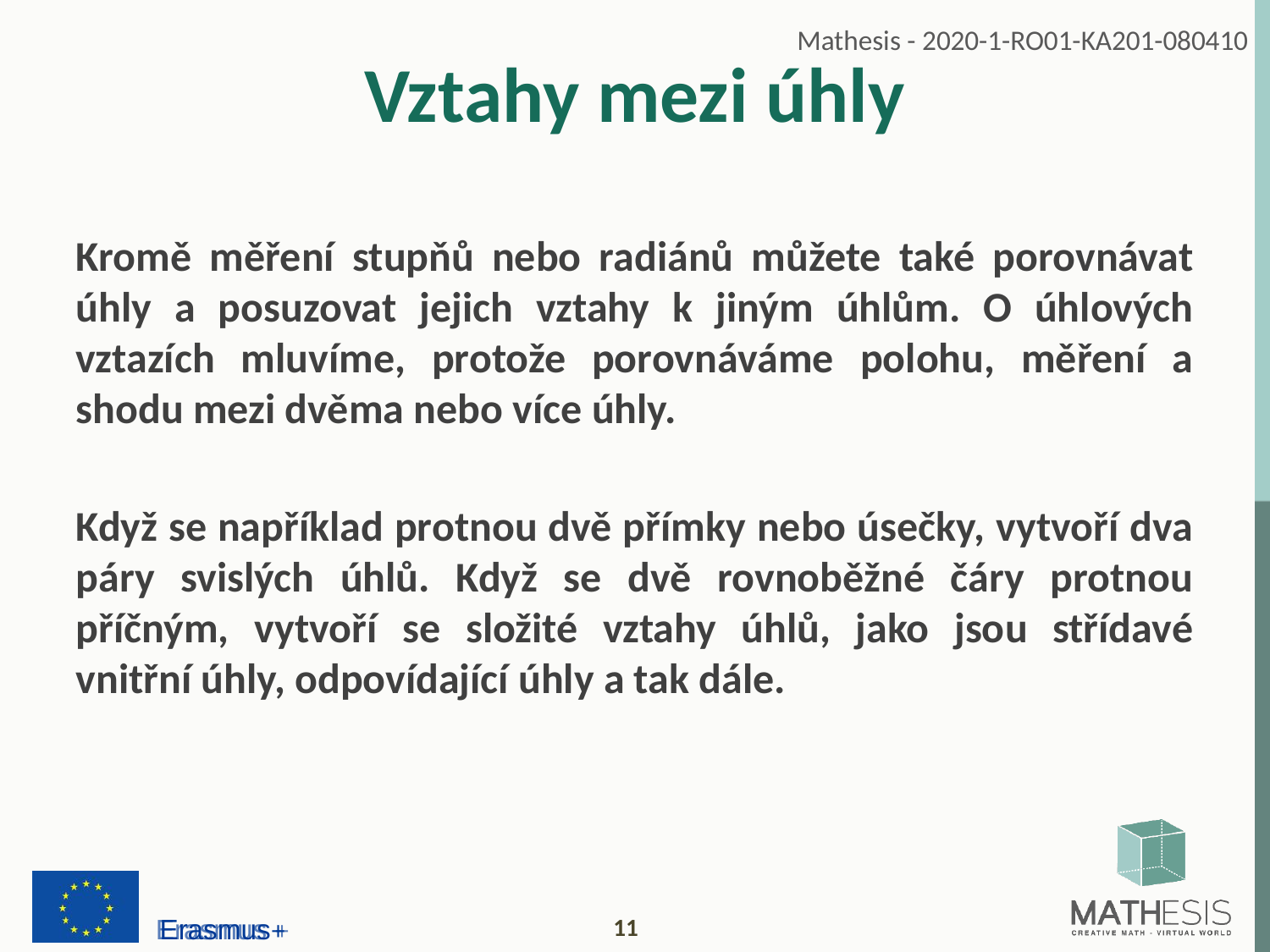

# Vztahy mezi úhly
Kromě měření stupňů nebo radiánů můžete také porovnávat úhly a posuzovat jejich vztahy k jiným úhlům. O úhlových vztazích mluvíme, protože porovnáváme polohu, měření a shodu mezi dvěma nebo více úhly.

Když se například protnou dvě přímky nebo úsečky, vytvoří dva páry svislých úhlů. Když se dvě rovnoběžné čáry protnou příčným, vytvoří se složité vztahy úhlů, jako jsou střídavé vnitřní úhly, odpovídající úhly a tak dále.